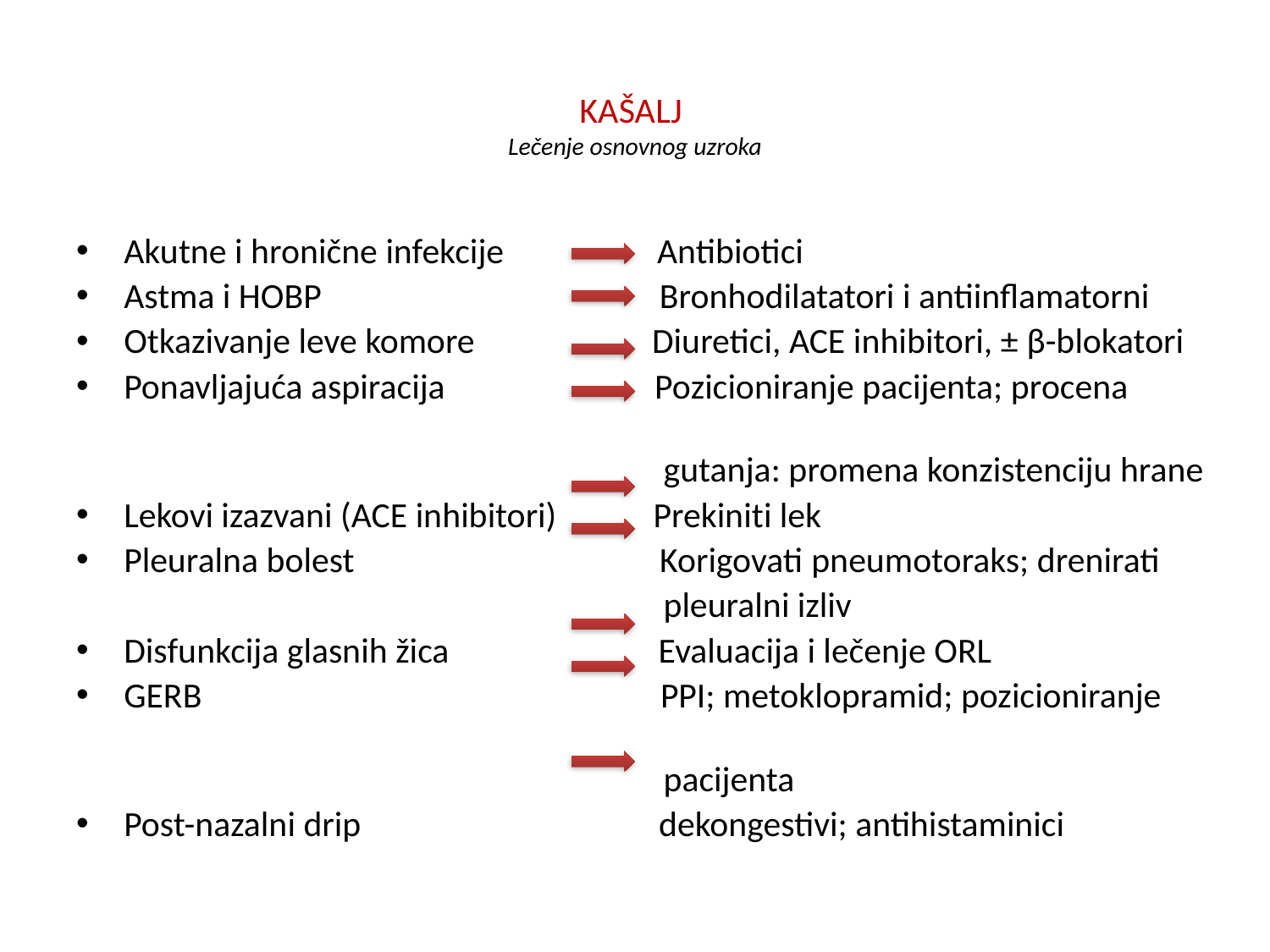

# KAŠALJ Lečenje osnovnog uzroka
Akutne i hronične infekcije                   Antibiotici
Astma i HOBP                                          Bronhodilatatori i antiinflamatorni
Otkazivanje leve komore                      Diuretici, ACE inhibitori, ± β-blokatori
Ponavljajuća aspiracija                          Pozicioniranje pacijenta; procena
                                                                         gutanja: promena konzistenciju hrane
Lekovi izazvani (ACE inhibitori)            Prekiniti lek
Pleuralna bolest                                      Korigovati pneumotoraks; drenirati
                                                                         pleuralni izliv
Disfunkcija glasnih žica                          Evaluacija i lečenje ORL
GERB                                                         PPI; metoklopramid; pozicioniranje
                                                                         pacijenta
Post-nazalni drip                                     dekongestivi; antihistaminici